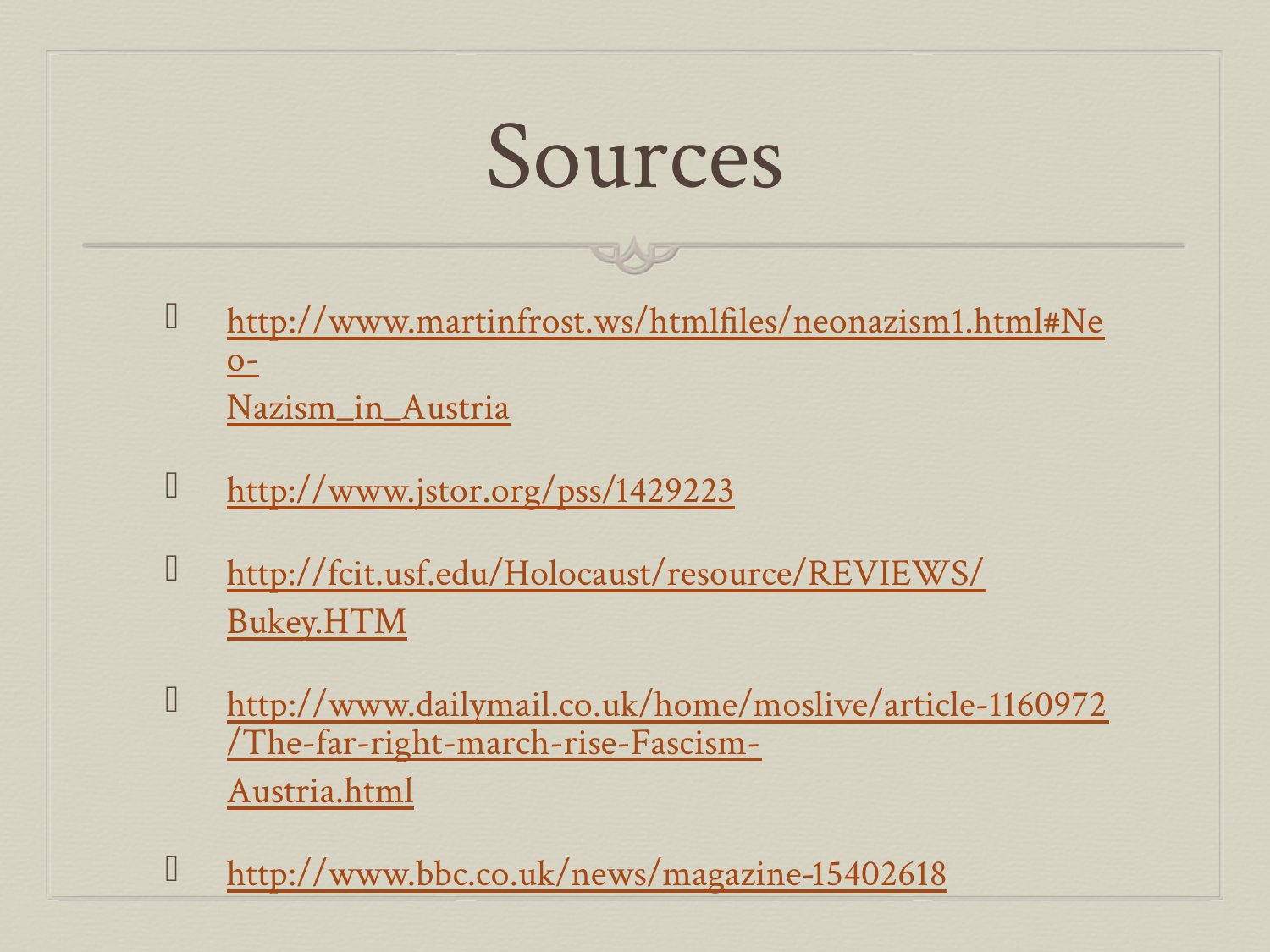

# Sources
http://www.martinfrost.ws/htmlfiles/neonazism1.html#Neo-Nazism_in_Austria
http://www.jstor.org/pss/1429223
http://fcit.usf.edu/Holocaust/resource/REVIEWS/Bukey.HTM
http://www.dailymail.co.uk/home/moslive/article-1160972/The-far-right-march-rise-Fascism-Austria.html
http://www.bbc.co.uk/news/magazine-15402618